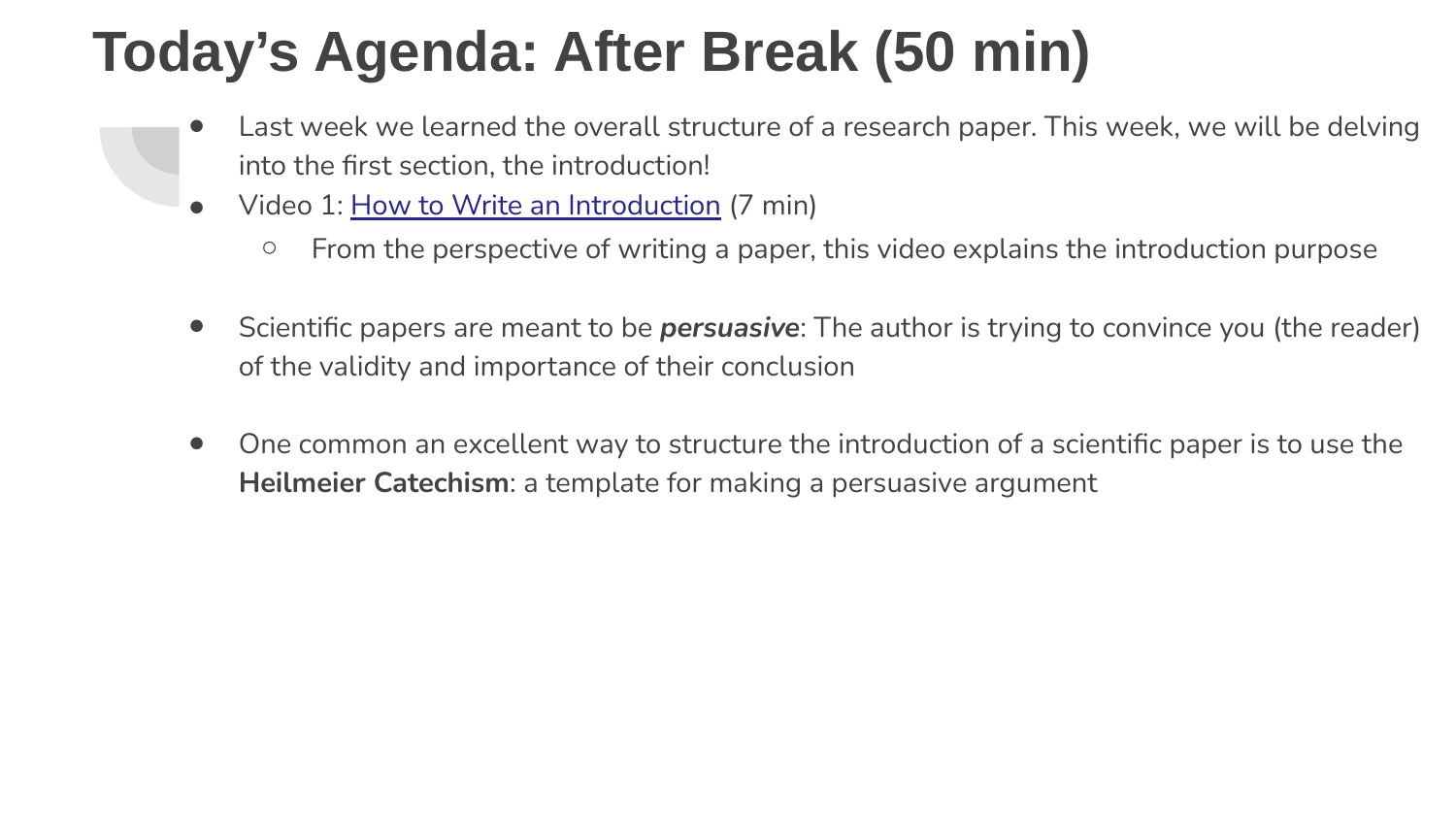

# Today’s Agenda: After Break (50 min)
Last week we learned the overall structure of a research paper. This week, we will be delving into the first section, the introduction!
Video 1: How to Write an Introduction (7 min)
From the perspective of writing a paper, this video explains the introduction purpose
Scientific papers are meant to be persuasive: The author is trying to convince you (the reader) of the validity and importance of their conclusion
One common an excellent way to structure the introduction of a scientific paper is to use the Heilmeier Catechism: a template for making a persuasive argument